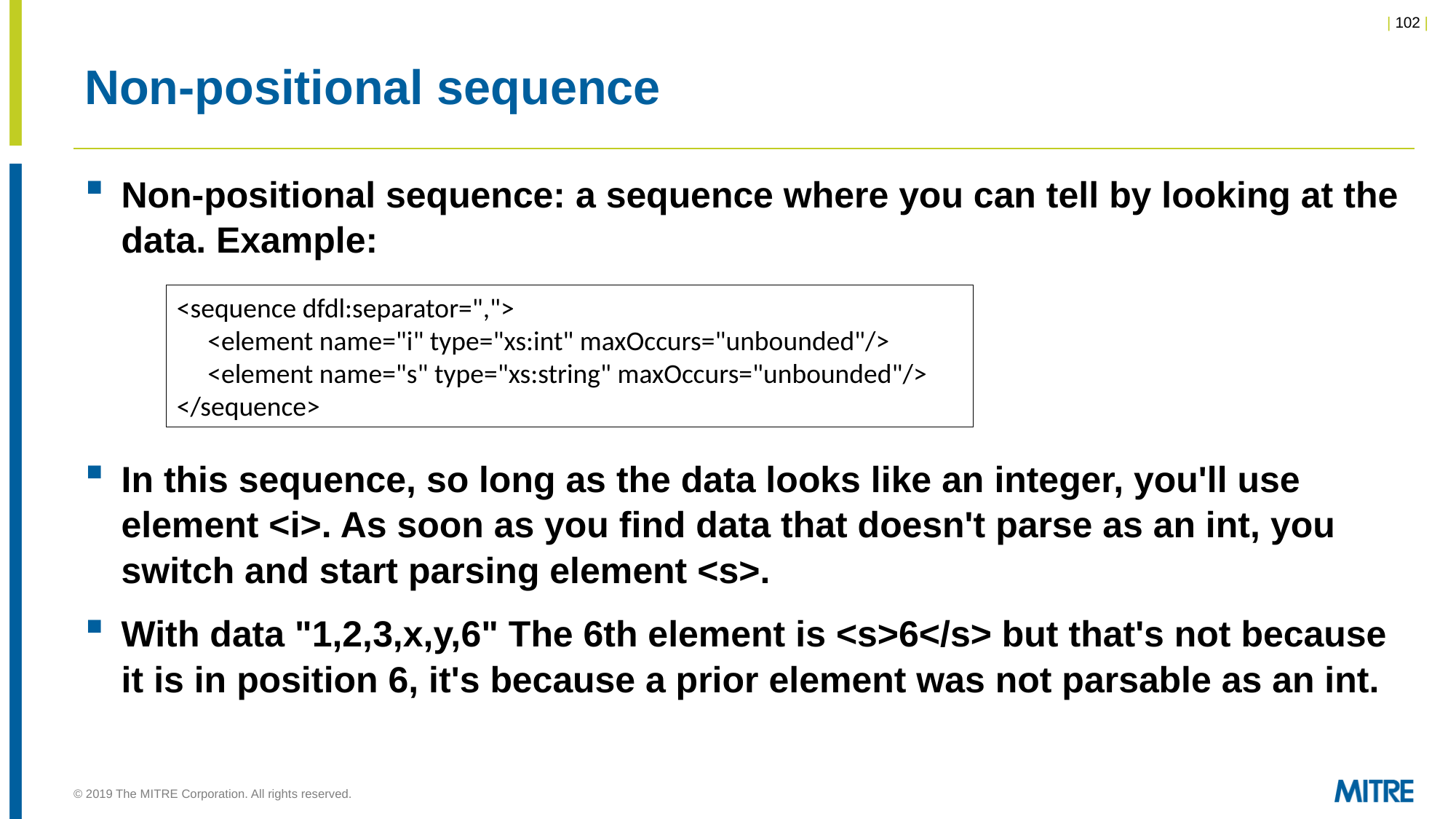

# Non-positional sequence
Non-positional sequence: a sequence where you can tell by looking at the data. Example:
<sequence dfdl:separator=",">
     <element name="i" type="xs:int" maxOccurs="unbounded"/>
     <element name="s" type="xs:string" maxOccurs="unbounded"/>
</sequence>
In this sequence, so long as the data looks like an integer, you'll use element <i>. As soon as you find data that doesn't parse as an int, you switch and start parsing element <s>.
With data "1,2,3,x,y,6" The 6th element is <s>6</s> but that's not because it is in position 6, it's because a prior element was not parsable as an int.
© 2019 The MITRE Corporation. All rights reserved.